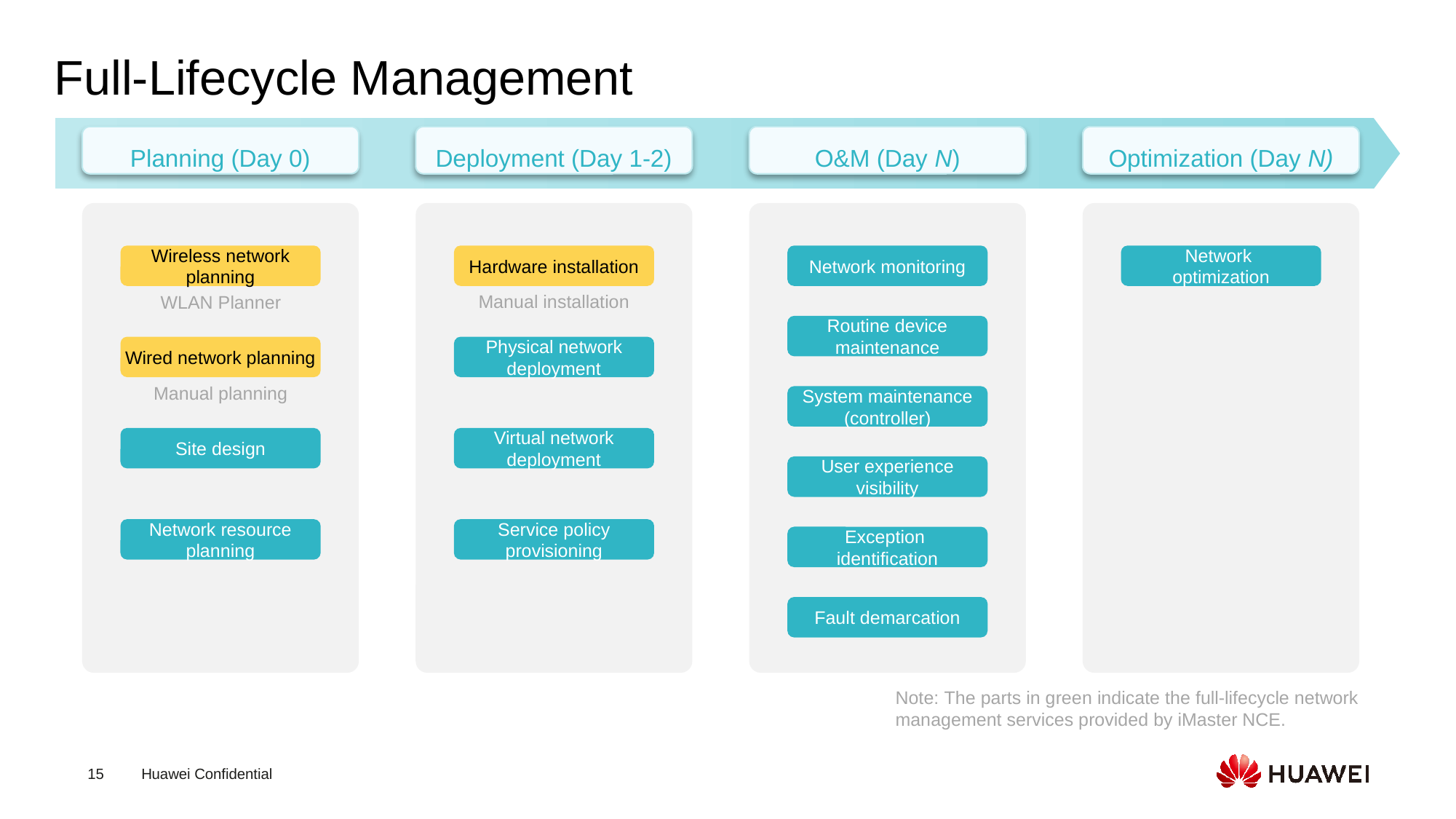

# Full-Lifecycle Management

Planning (Day 0)
Deployment (Day 1-2)
O&M (Day N)
Optimization (Day N)

Wireless network planning
Hardware installation
Network monitoring
Network
optimization
Manual installation
WLAN Planner
Routine device maintenance
Wired network planning
Physical network deployment
Manual planning
System maintenance (controller)
Site design
Virtual network deployment
User experience visibility
Network resource planning
Service policy provisioning
Exception
identification
Fault demarcation
Note: The parts in green indicate the full-lifecycle network management services provided by iMaster NCE.